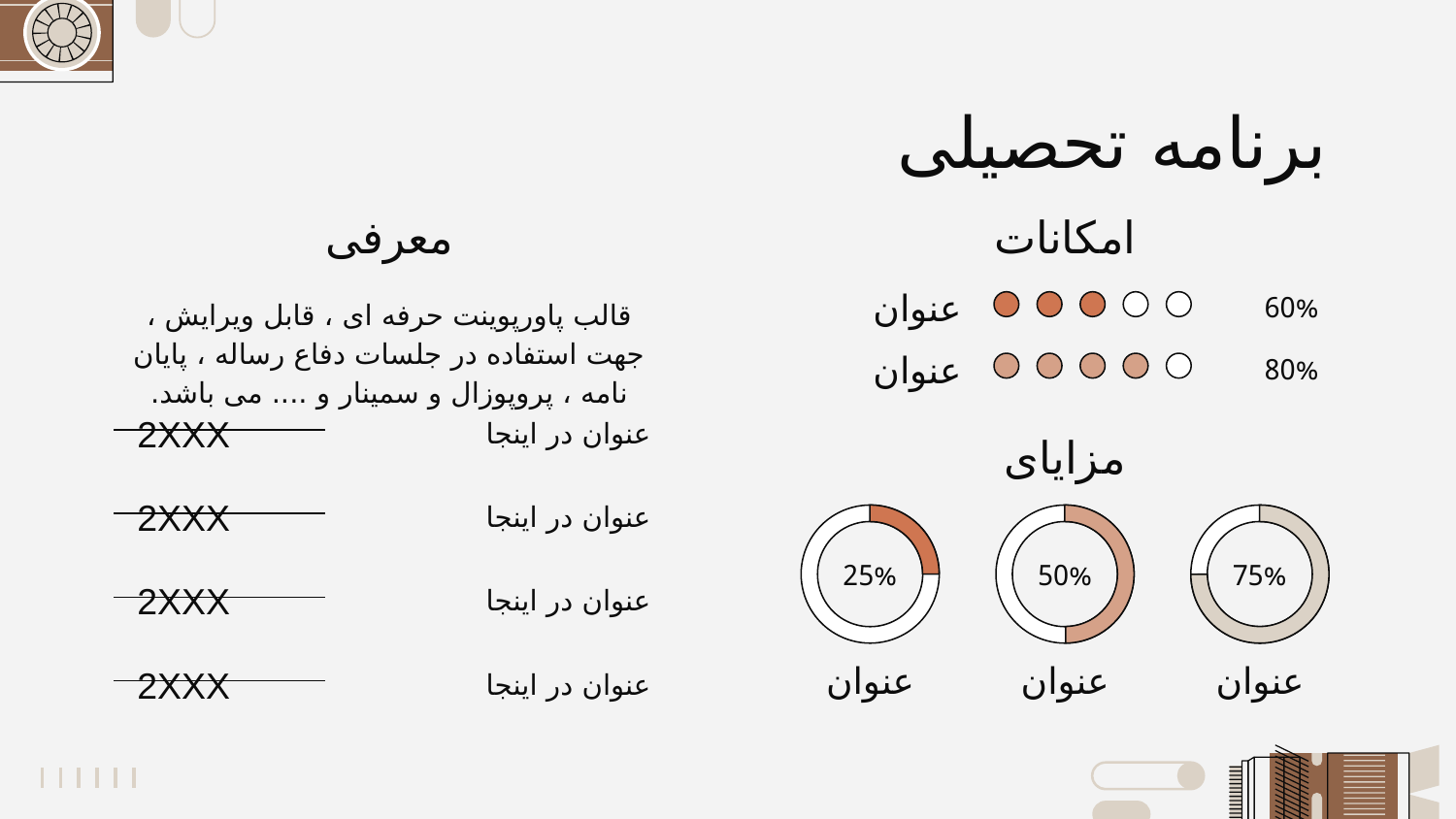

# برنامه تحصیلی
معرفی
امکانات
60%
عنوان
قالب پاورپوينت حرفه ای ، قابل ویرایش ، جهت استفاده در جلسات دفاع رساله ، پایان نامه ، پروپوزال و سمینار و .... می باشد.

عنوان
80%

2XXX
عنوان در اینجا
مزایای
عنوان در اینجا
2XXX

25%
50%
75%
عنوان در اینجا
2XXX
عنوان
عنوان
عنوان
عنوان در اینجا
2XXX